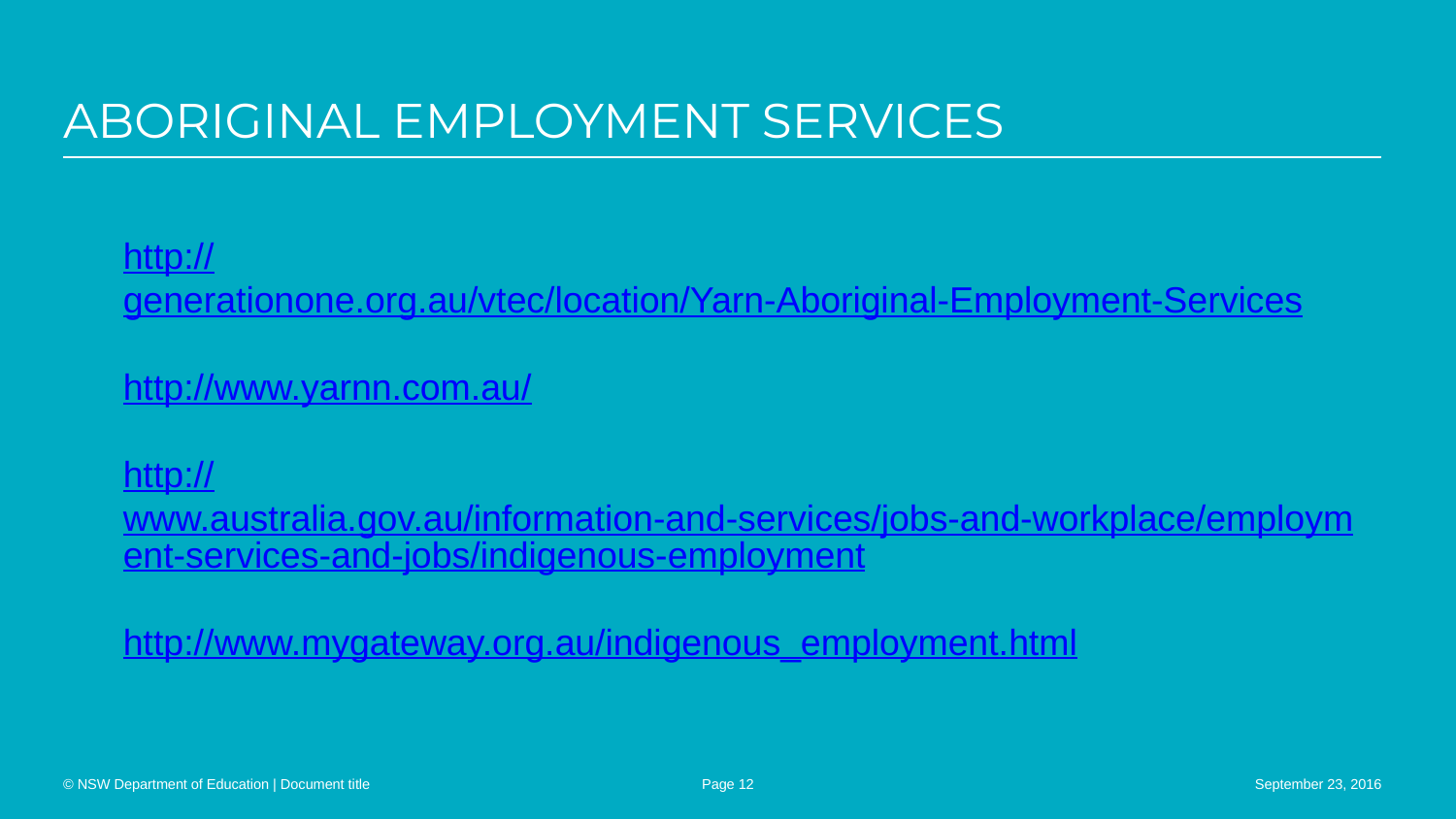

# Aboriginal employment services
http://generationone.org.au/vtec/location/Yarn-Aboriginal-Employment-Services

http://www.yarnn.com.au/

http://www.australia.gov.au/information-and-services/jobs-and-workplace/employment-services-and-jobs/indigenous-employment

http://www.mygateway.org.au/indigenous_employment.html

© NSW Department of Education | Document title
Page 12
September 23, 2016